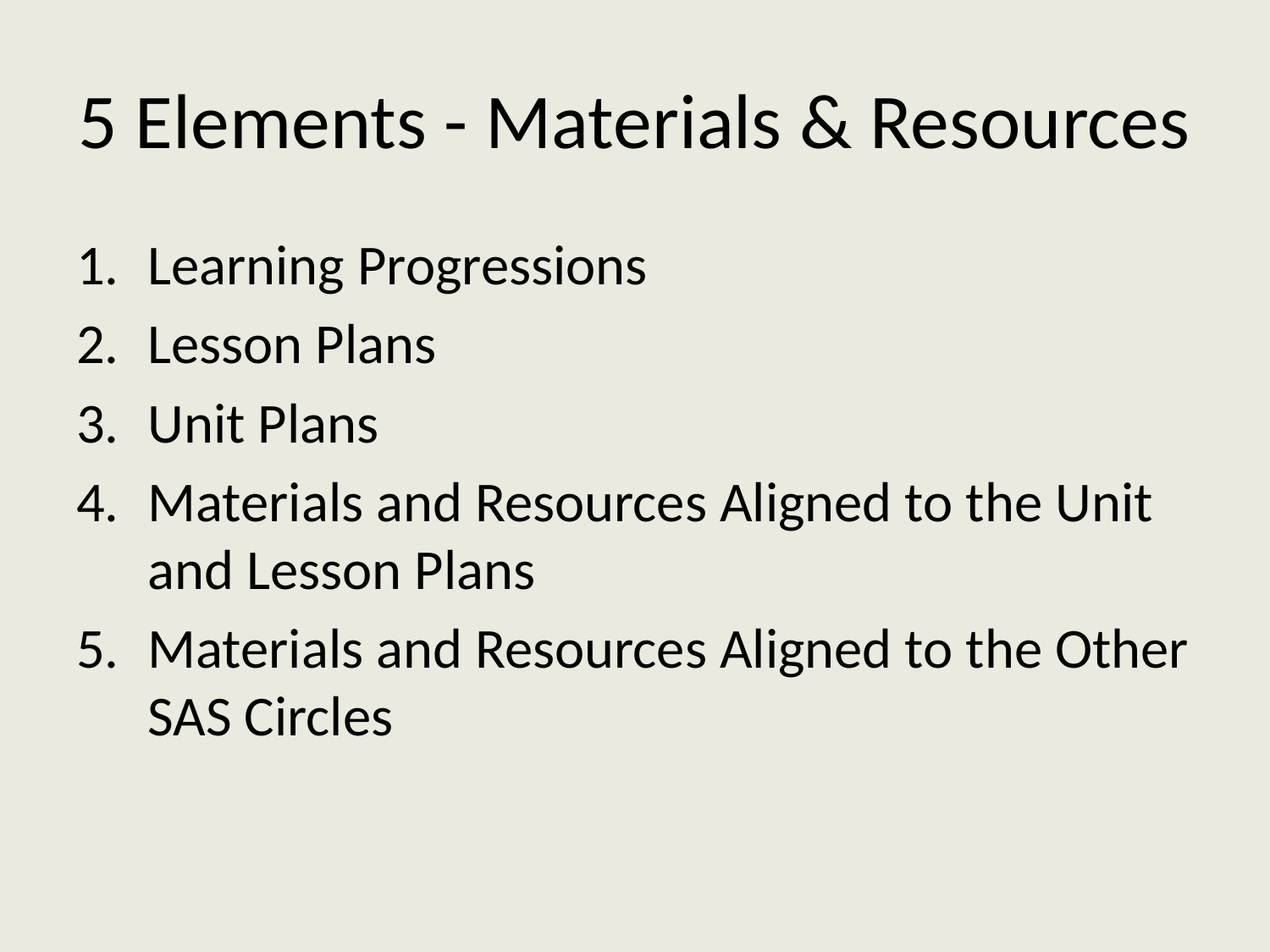

# 5 Elements - Materials & Resources
Learning Progressions
Lesson Plans
Unit Plans
Materials and Resources Aligned to the Unit and Lesson Plans
Materials and Resources Aligned to the Other SAS Circles